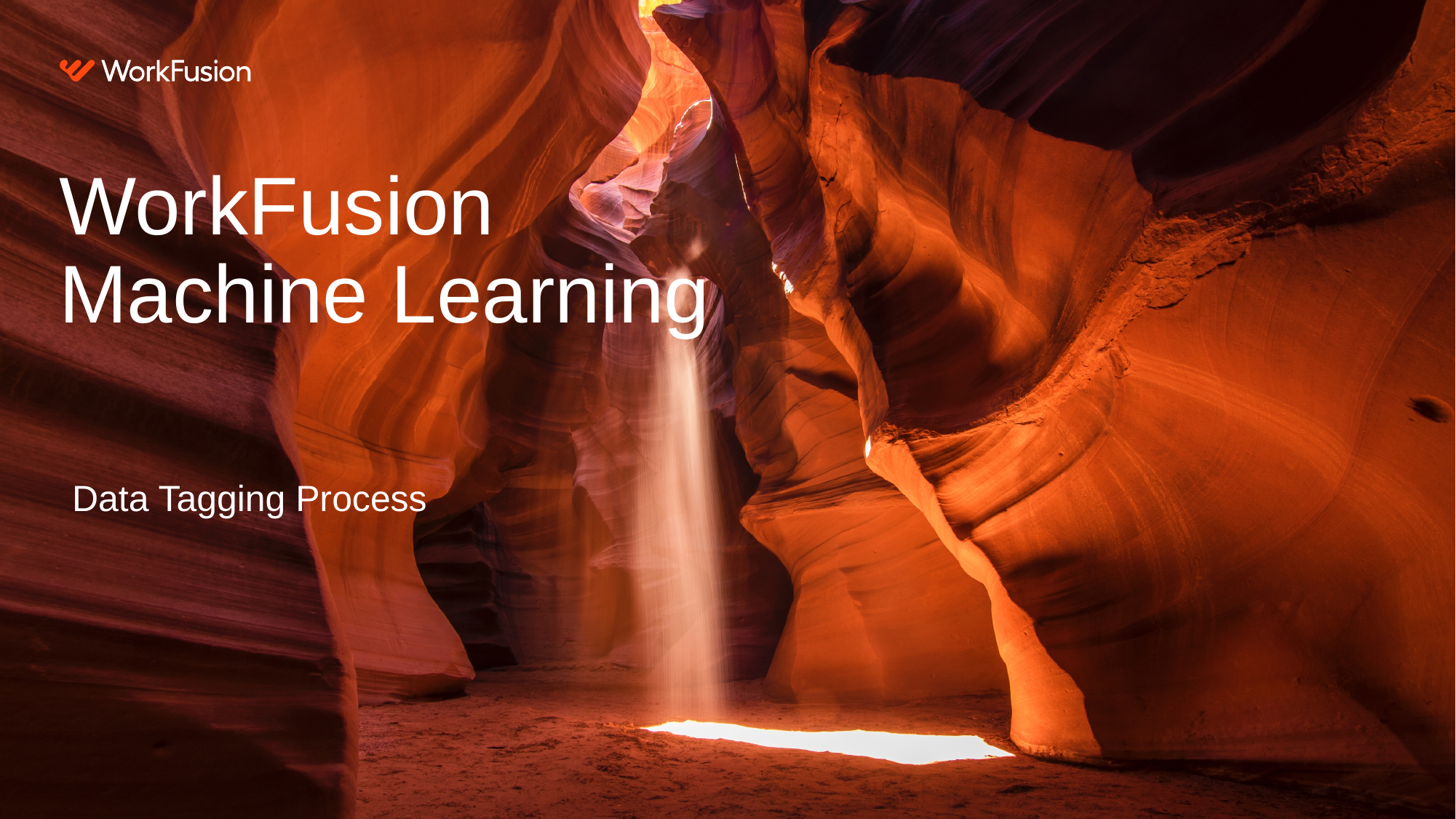

# WorkFusion Machine Learning
Data Tagging Process